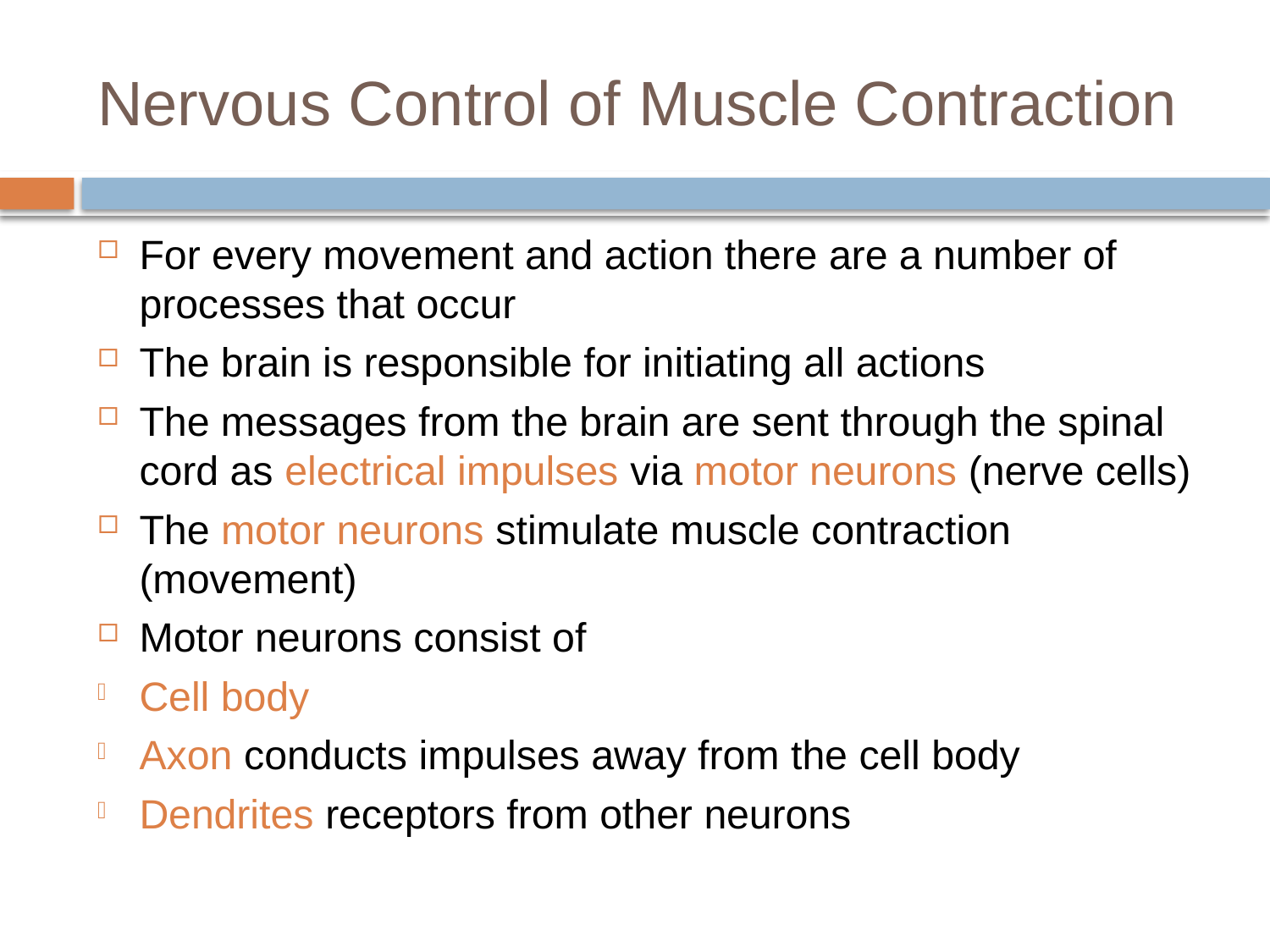

# Nervous Control of Muscle Contraction
For every movement and action there are a number of processes that occur
The brain is responsible for initiating all actions
The messages from the brain are sent through the spinal cord as electrical impulses via motor neurons (nerve cells)
The motor neurons stimulate muscle contraction (movement)
Motor neurons consist of
Cell body
Axon conducts impulses away from the cell body
Dendrites receptors from other neurons